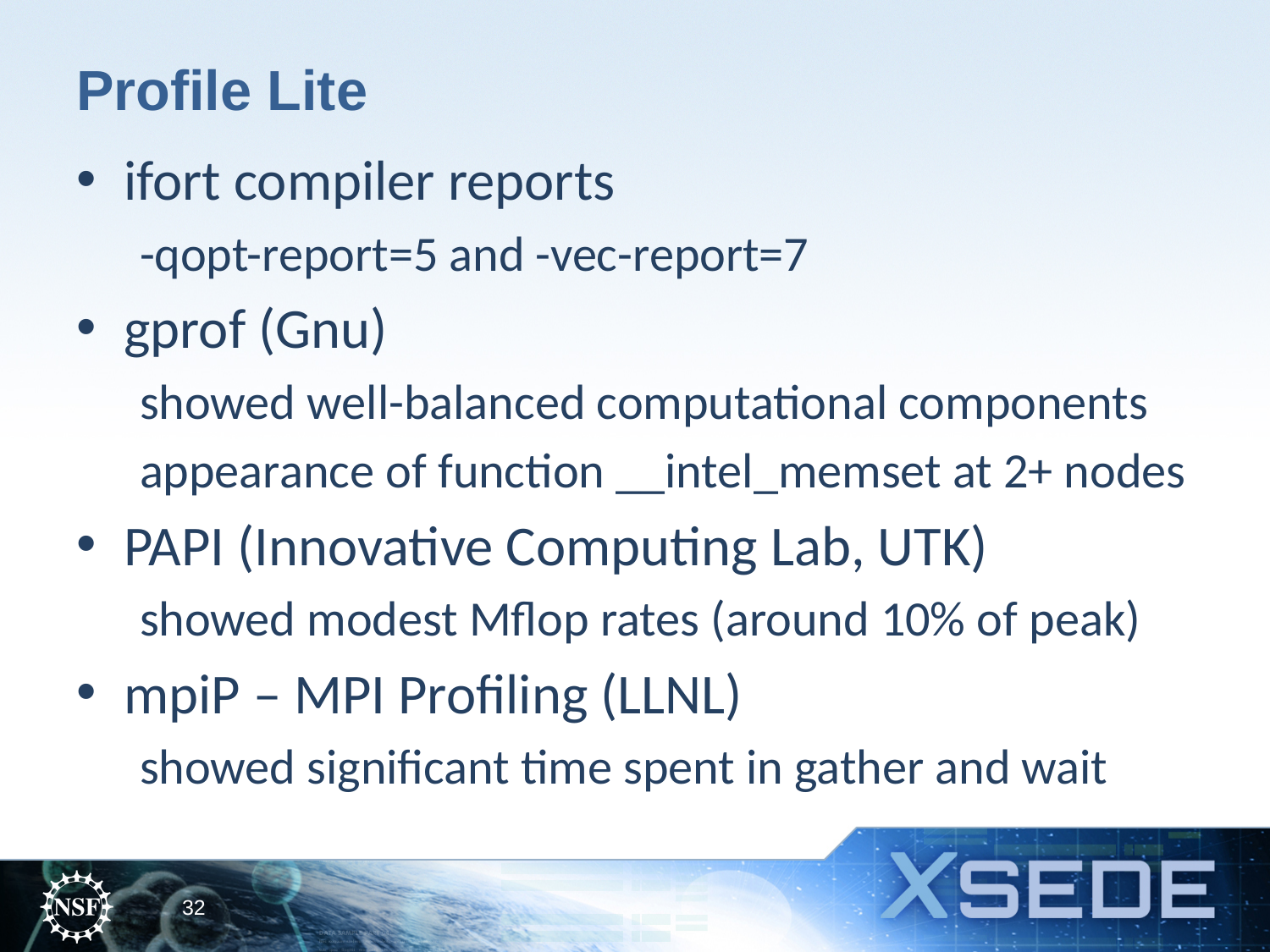

# Profile Lite
ifort compiler reports
-qopt-report=5 and -vec-report=7
gprof (Gnu)
showed well-balanced computational components
appearance of function __intel_memset at 2+ nodes
PAPI (Innovative Computing Lab, UTK)
showed modest Mflop rates (around 10% of peak)
mpiP – MPI Profiling (LLNL)
showed significant time spent in gather and wait
32